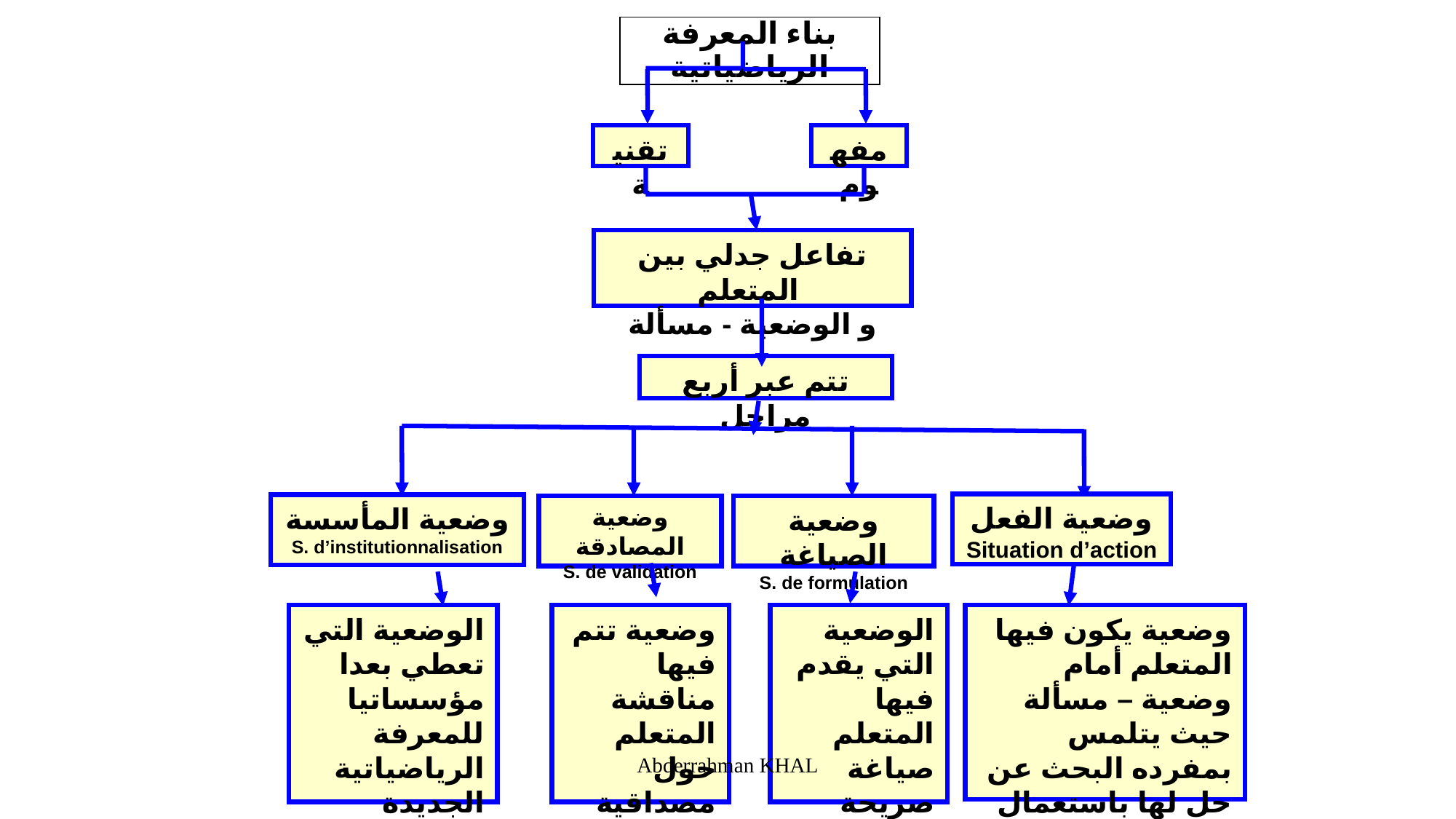

| بناء المعرفة الرياضياتية |
| --- |

تقنية
مفهوم

تفاعل جدلي بين المتعلم
و الوضعية - مسألة

تتم عبر أربع مراحل

وضعية الفعل
Situation d’action
وضعية المأسسة
S. d’institutionnalisation
وضعية المصادقة
S. de validation
وضعية الصياغة
S. de formulation

وضعية يكون فيها المتعلم أمام وضعية – مسألة حيث يتلمس بمفرده البحث عن حل لها باستعمال المكتسبات السابقة.
الوضعية التي تعطي بعدا مؤسساتيا للمعرفة الرياضياتية الجديدة المراد اكتسابها.
وضعية تتم فيها مناقشة المتعلم حول مصداقية وصلاحية الحل المتوصل إليه.
الوضعية التي يقدم فيها المتعلم صياغة صريحة للحل المتوصل إليه.
Abderrahman KHAL